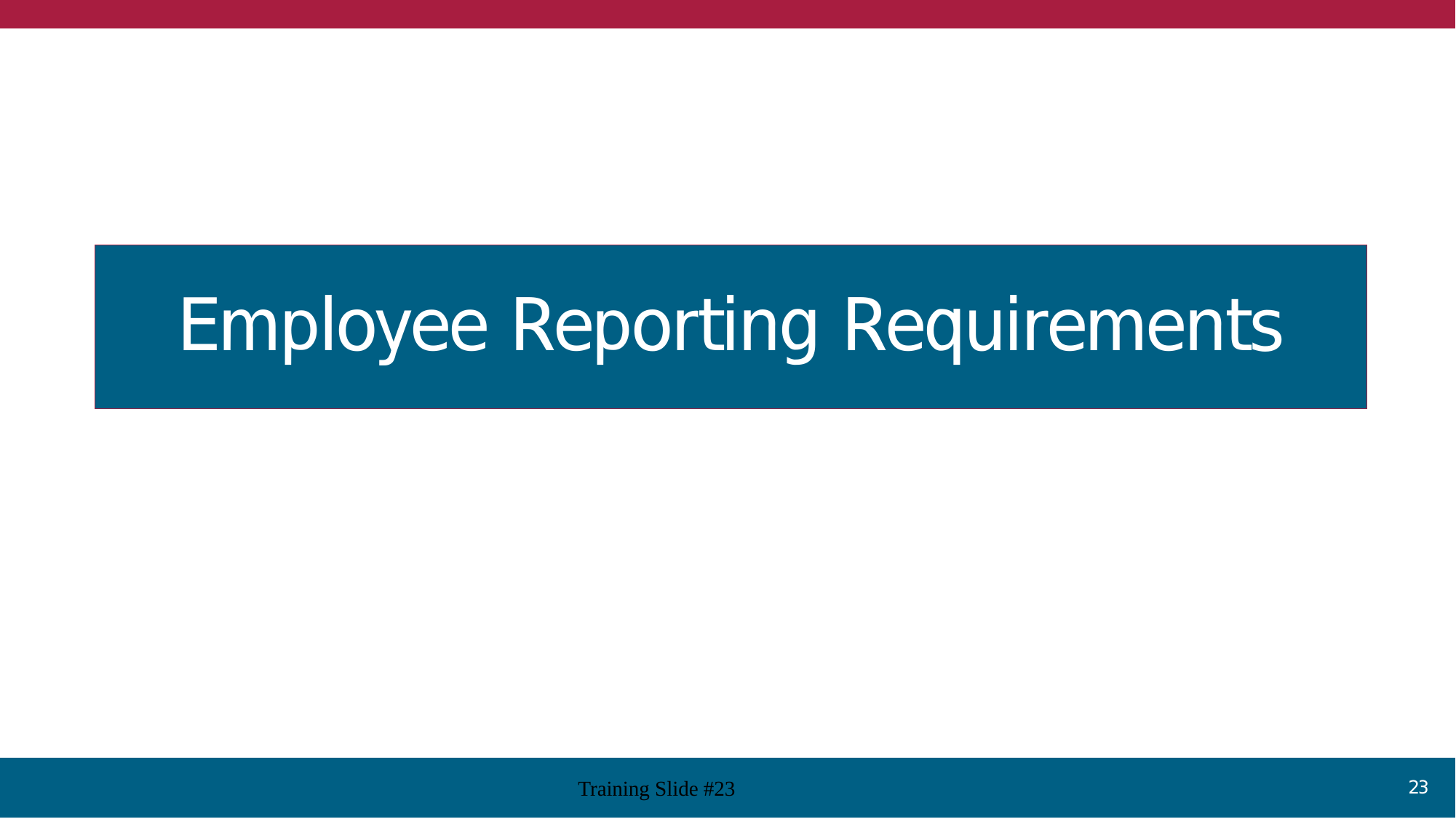

# Employee Reporting Requirements
23
Training Slide #23